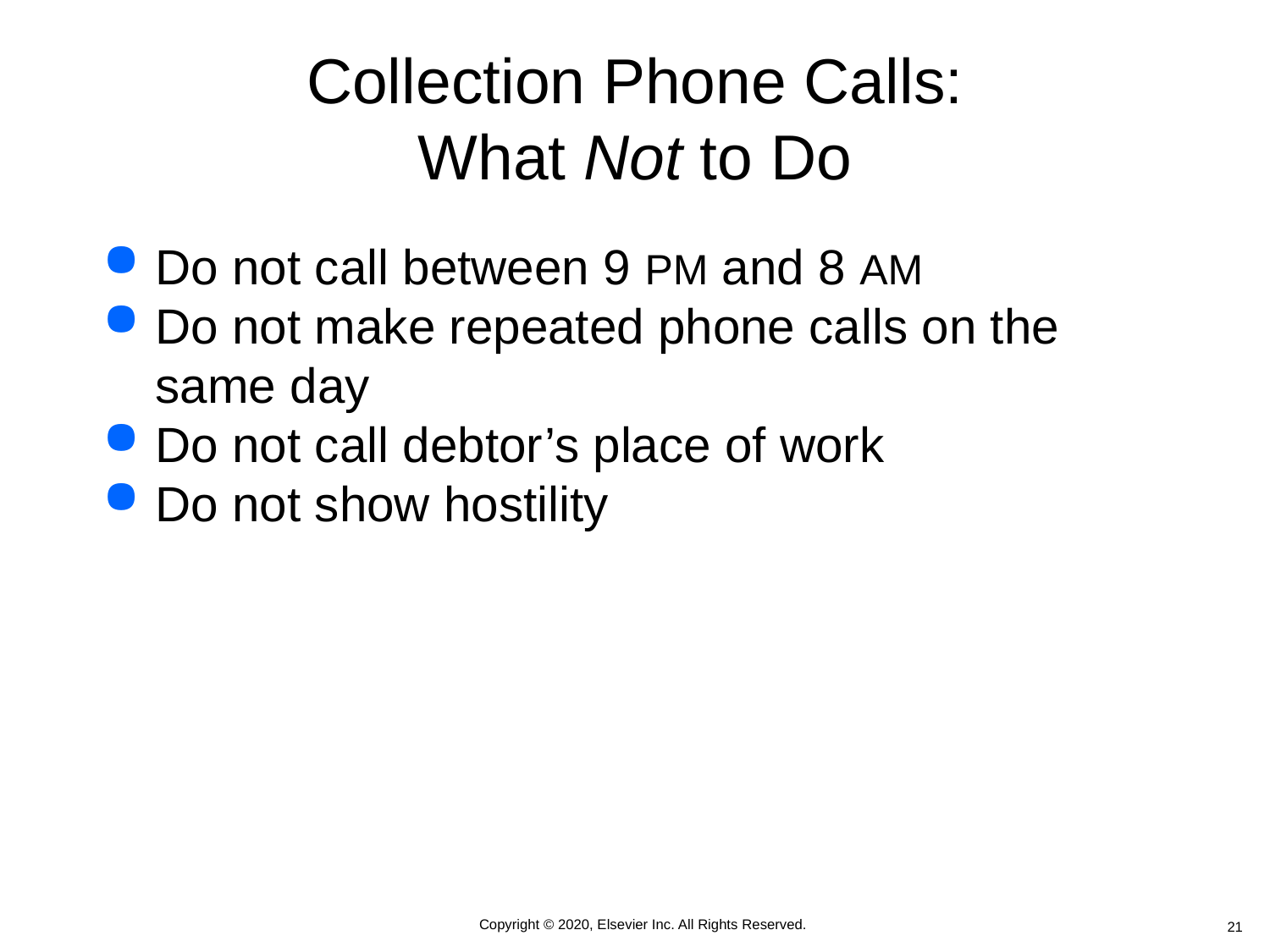

# Collection Phone Calls: What Not to Do
Do not call between 9 pm and 8 am
Do not make repeated phone calls on the same day
Do not call debtor’s place of work
Do not show hostility